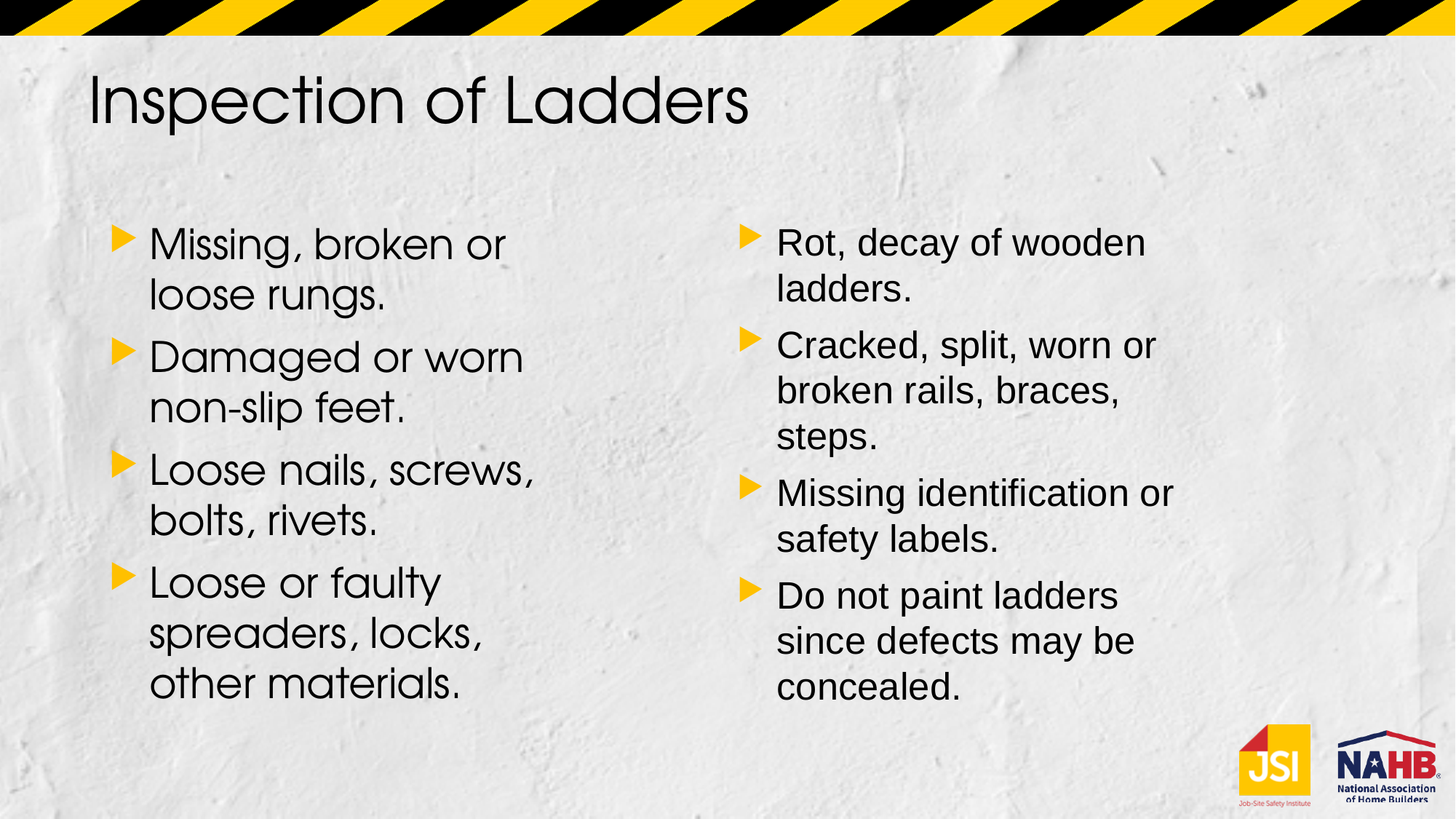

# Inspection of Ladders
Rot, decay of wooden ladders.
Cracked, split, worn or broken rails, braces, steps.
Missing identification or safety labels.
Do not paint ladders since defects may be concealed.
Missing, broken or loose rungs.
Damaged or worn non-slip feet.
Loose nails, screws, bolts, rivets.
Loose or faulty spreaders, locks, other materials.